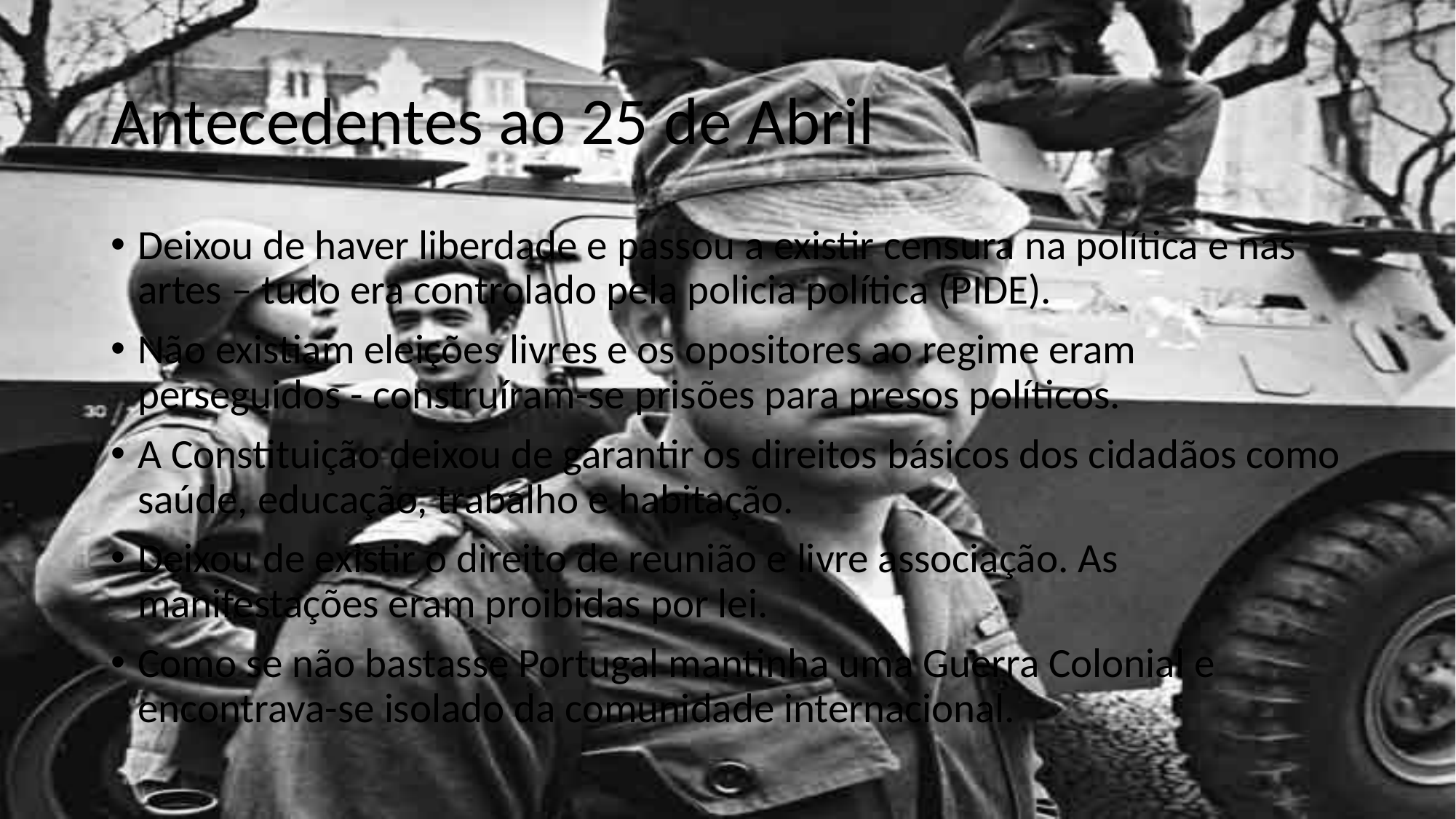

# Antecedentes ao 25 de Abril
Deixou de haver liberdade e passou a existir censura na política e nas artes – tudo era controlado pela policia política (PIDE).
Não existiam eleições livres e os opositores ao regime eram perseguidos - construíram-se prisões para presos políticos.
A Constituição deixou de garantir os direitos básicos dos cidadãos como saúde, educação, trabalho e habitação.
Deixou de existir o direito de reunião e livre associação. As manifestações eram proibidas por lei.
Como se não bastasse Portugal mantinha uma Guerra Colonial e encontrava-se isolado da comunidade internacional.